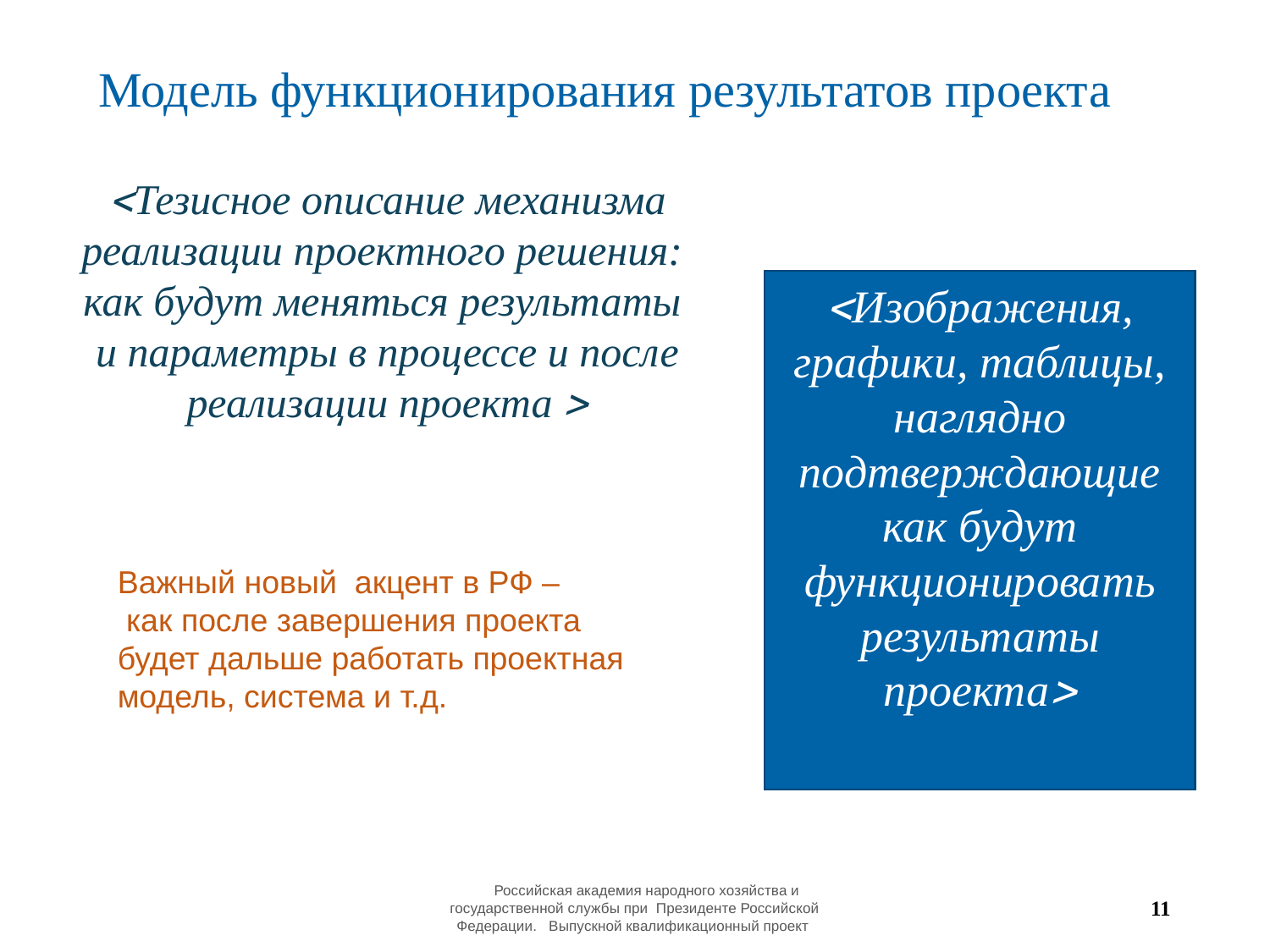

Модель функционирования результатов проекта
<Тезисное описание механизма реализации проектного решения:
как будут меняться результаты
и параметры в процессе и после реализации проекта >
<Изображения, графики, таблицы, наглядно подтверждающие как будут функционировать результаты проекта>

Важный новый  акцент в РФ –
 как после завершения проекта  будет дальше работать проектная модель, система и т.д.
      Российская академия народного хозяйства и государственной службы при  Президенте Российской Федерации.   Выпускной квалификационный проект
11